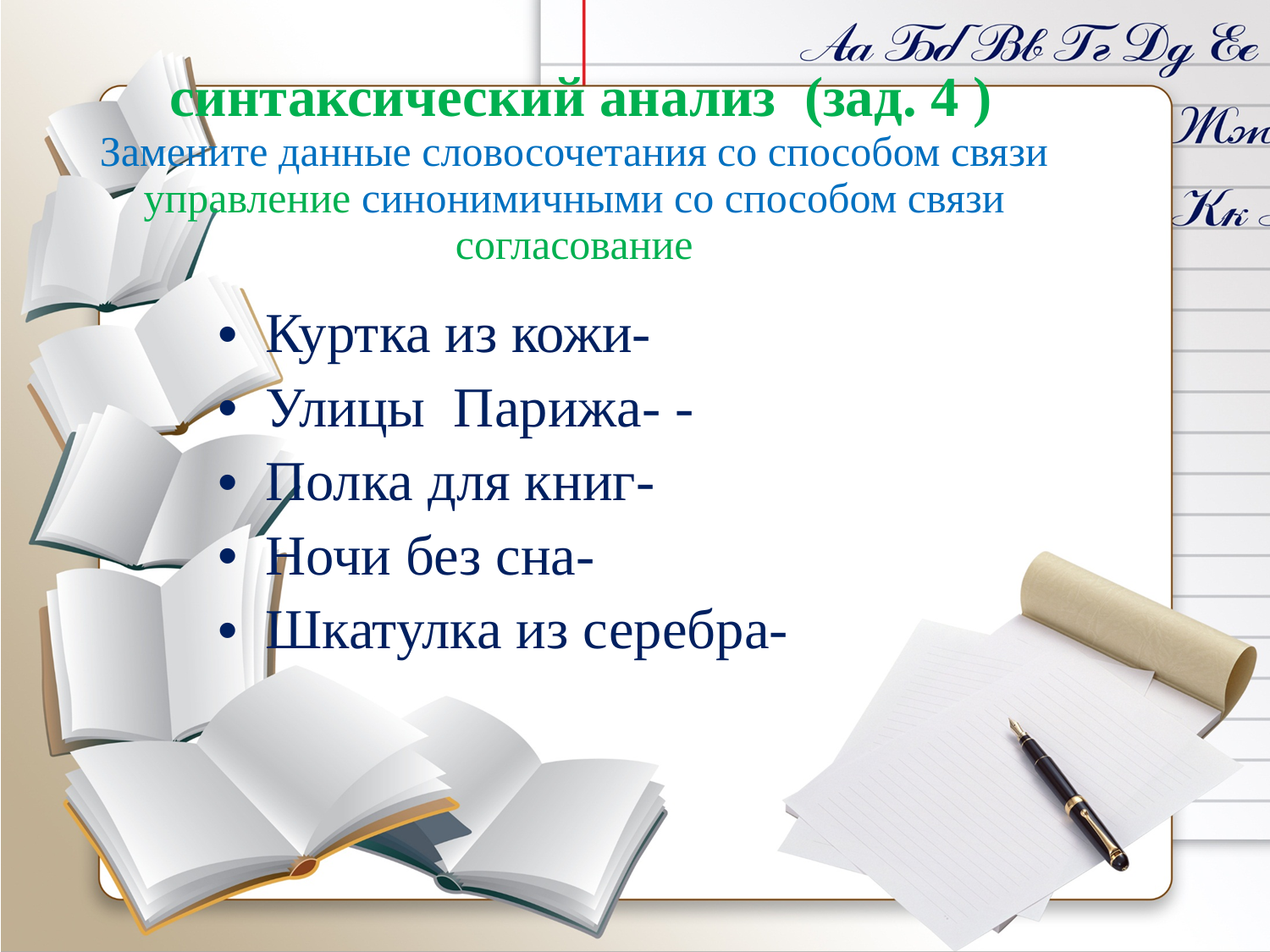

# синтаксический анализ  (зад. 4 ) Замените данные словосочетания со способом связи управление синонимичными со способом связи согласование
Куртка из кожи-
Улицы  Парижа- -
Полка для книг-
Ночи без сна-
Шкатулка из серебра-